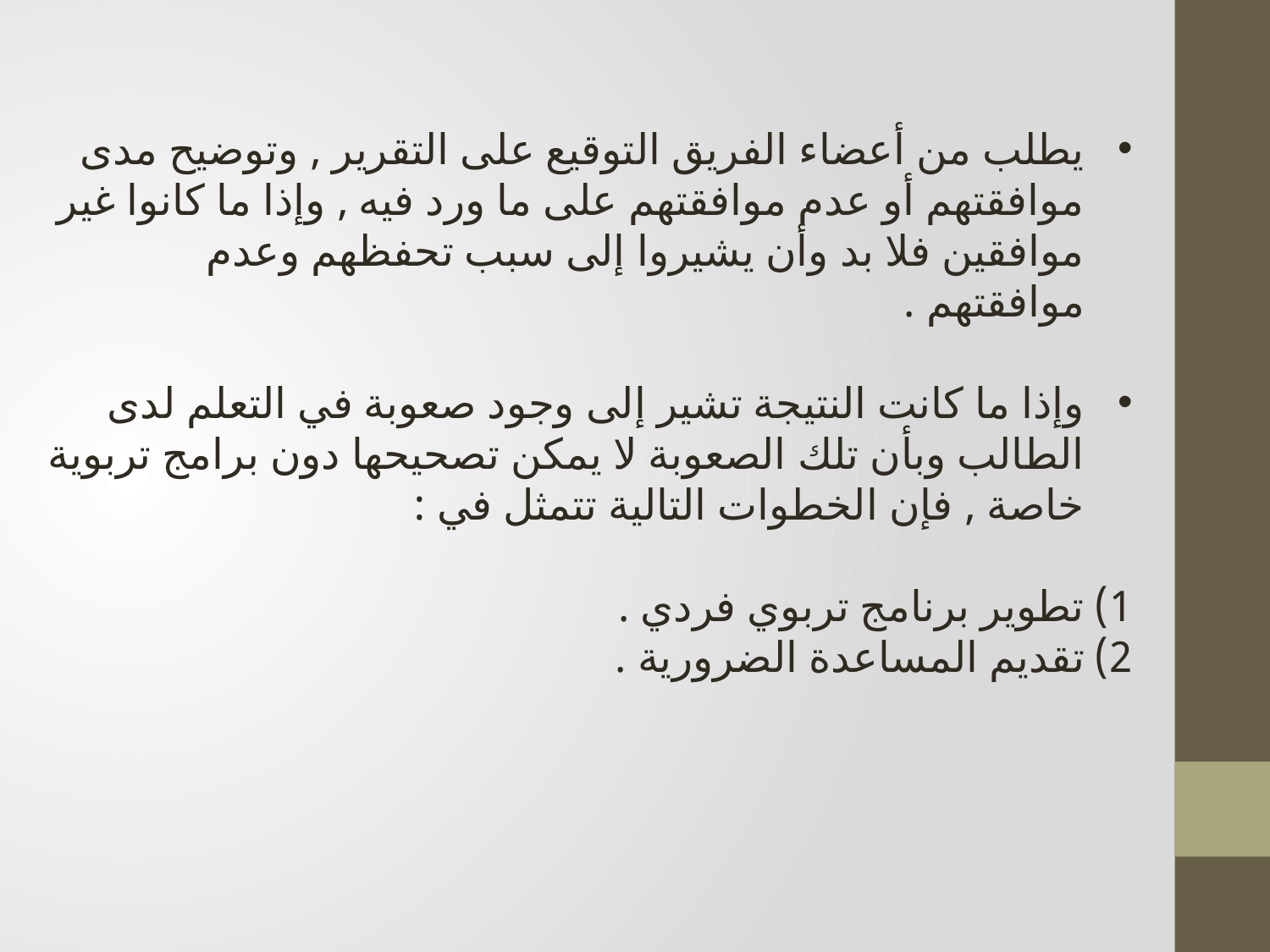

يطلب من أعضاء الفريق التوقيع على التقرير , وتوضيح مدى موافقتهم أو عدم موافقتهم على ما ورد فيه , وإذا ما كانوا غير موافقين فلا بد وأن يشيروا إلى سبب تحفظهم وعدم موافقتهم .

وإذا ما كانت النتيجة تشير إلى وجود صعوبة في التعلم لدى الطالب وبأن تلك الصعوبة لا يمكن تصحيحها دون برامج تربوية خاصة , فإن الخطوات التالية تتمثل في :

تطوير برنامج تربوي فردي .
تقديم المساعدة الضرورية .